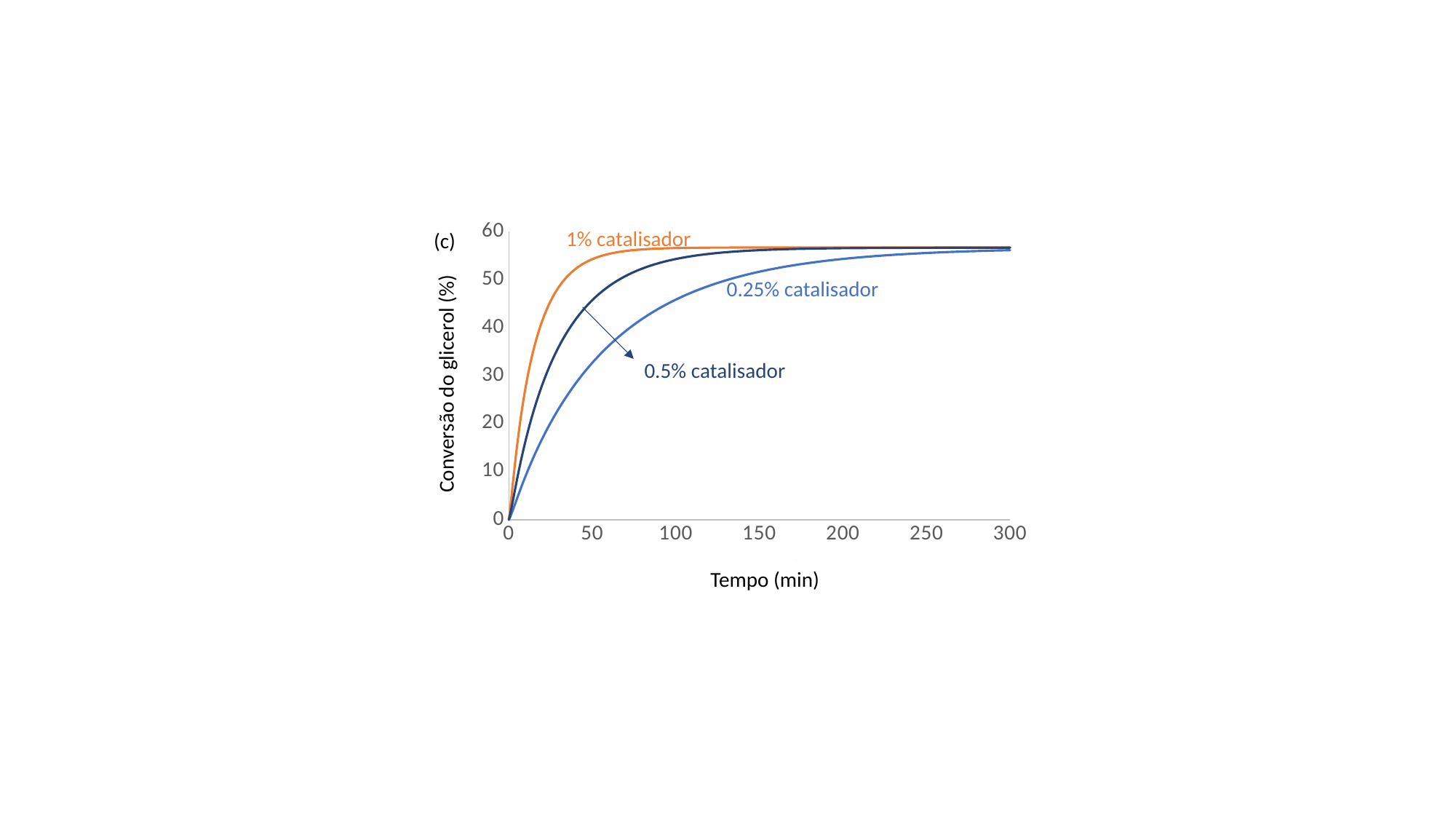

### Chart

| Category |  |  |  |
|---|---|---|---|
1% catalisador
(c)
0.25% catalisador
Conversão do glicerol (%)
0.5% catalisador
Tempo (min)